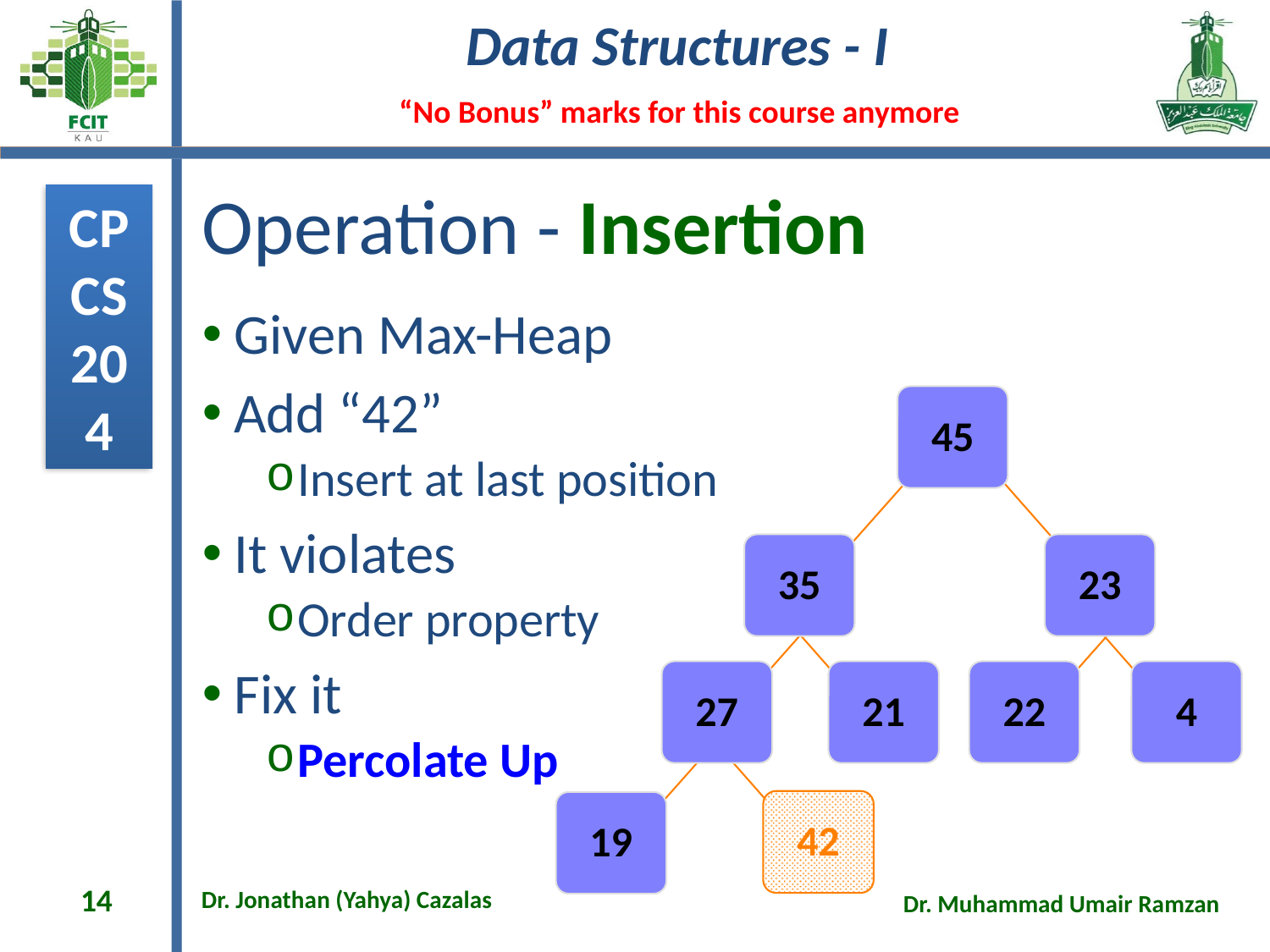

# Operation - Insertion
Given Max-Heap
Add “42”
Insert at last position
It violates
Order property
Fix it
Percolate Up

45

35

23

27

21

22

4

19

42
14